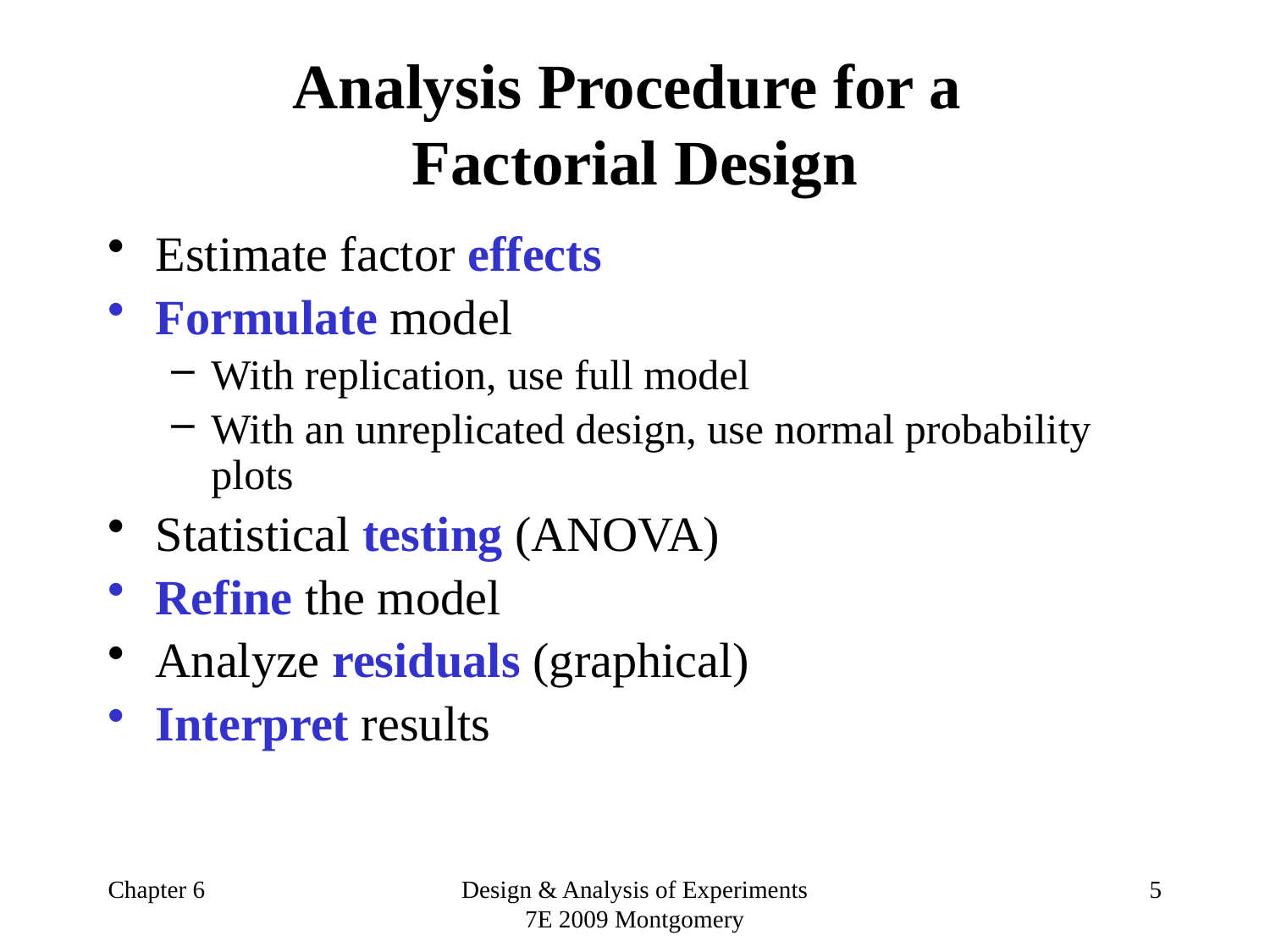

# Analysis Procedure for a Factorial Design
Estimate factor effects
Formulate model
With replication, use full model
With an unreplicated design, use normal probability plots
Statistical testing (ANOVA)
Refine the model
Analyze residuals (graphical)
Interpret results

Chapter 6
Design & Analysis of Experiments 7E 2009 Montgomery
5